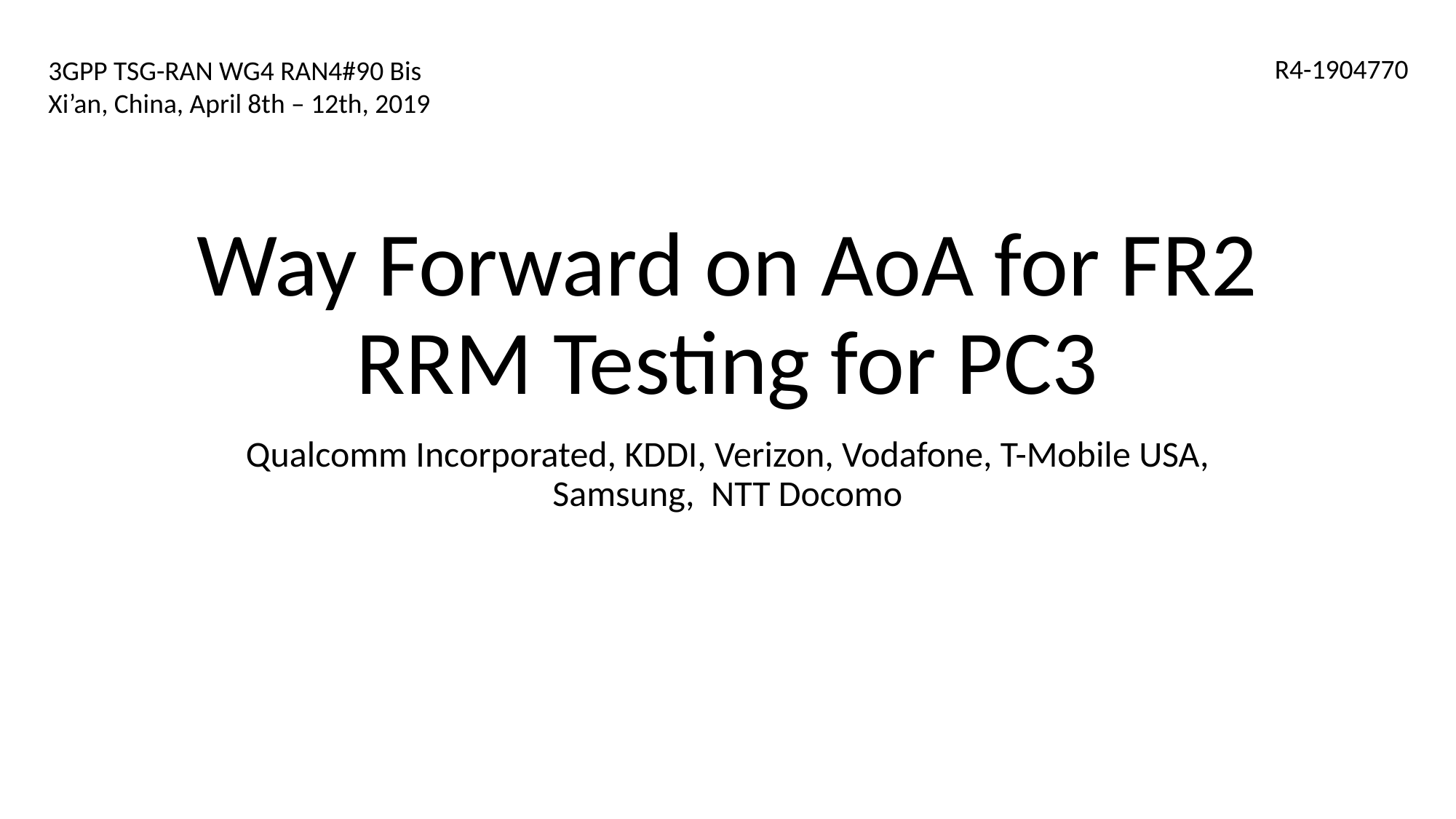

R4-1904770
3GPP TSG-RAN WG4 RAN4#90 Bis
Xi’an, China, April 8th – 12th, 2019
# Way Forward on AoA for FR2 RRM Testing for PC3
Qualcomm Incorporated, KDDI, Verizon, Vodafone, T-Mobile USA, Samsung,  NTT Docomo